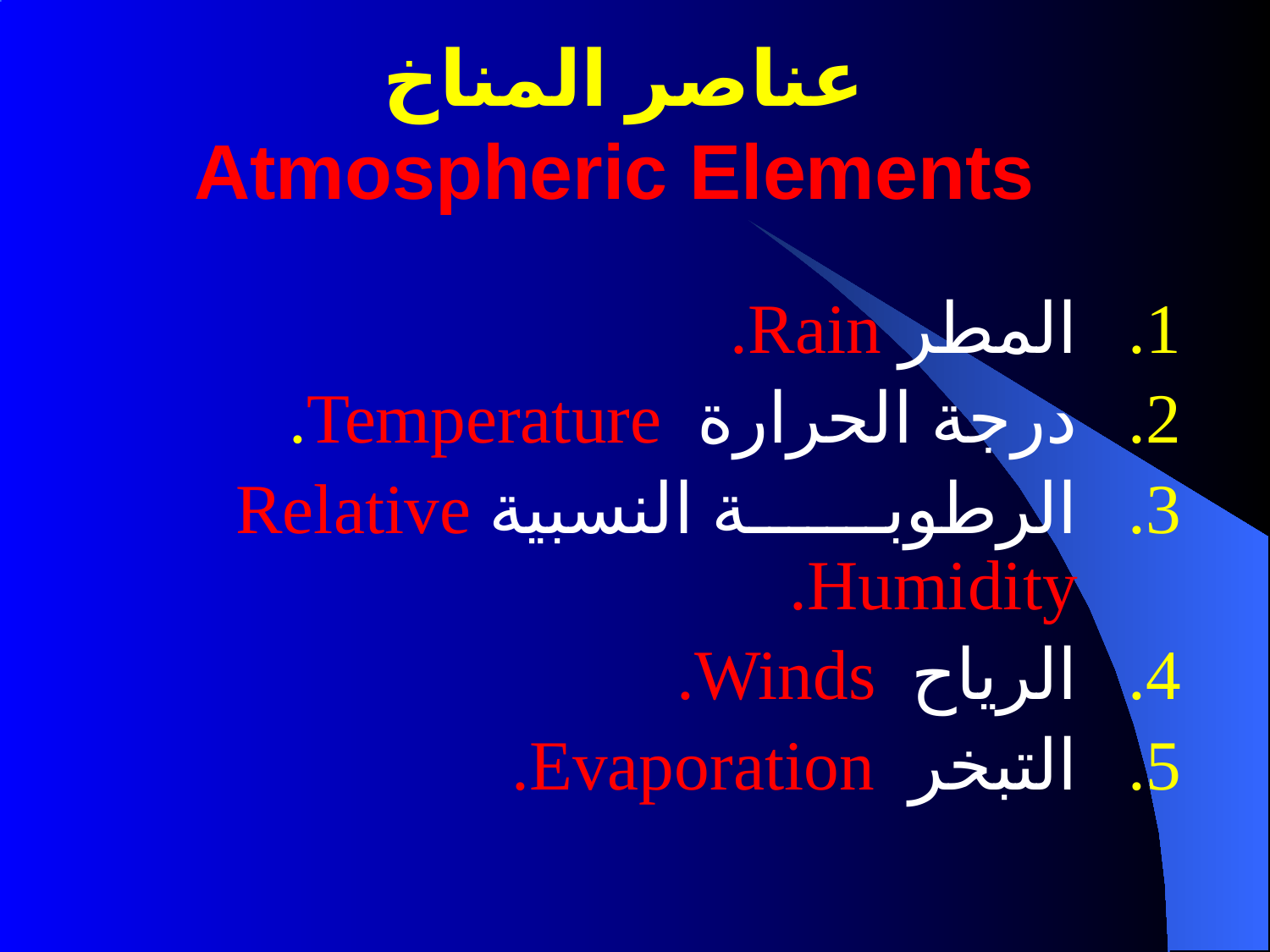

# عناصر المناخ Atmospheric Elements
المطر Rain.
درجة الحرارة  Temperature.
الرطوبة النسبية Relative Humidity.
الرياح  Winds.
التبخر  Evaporation.